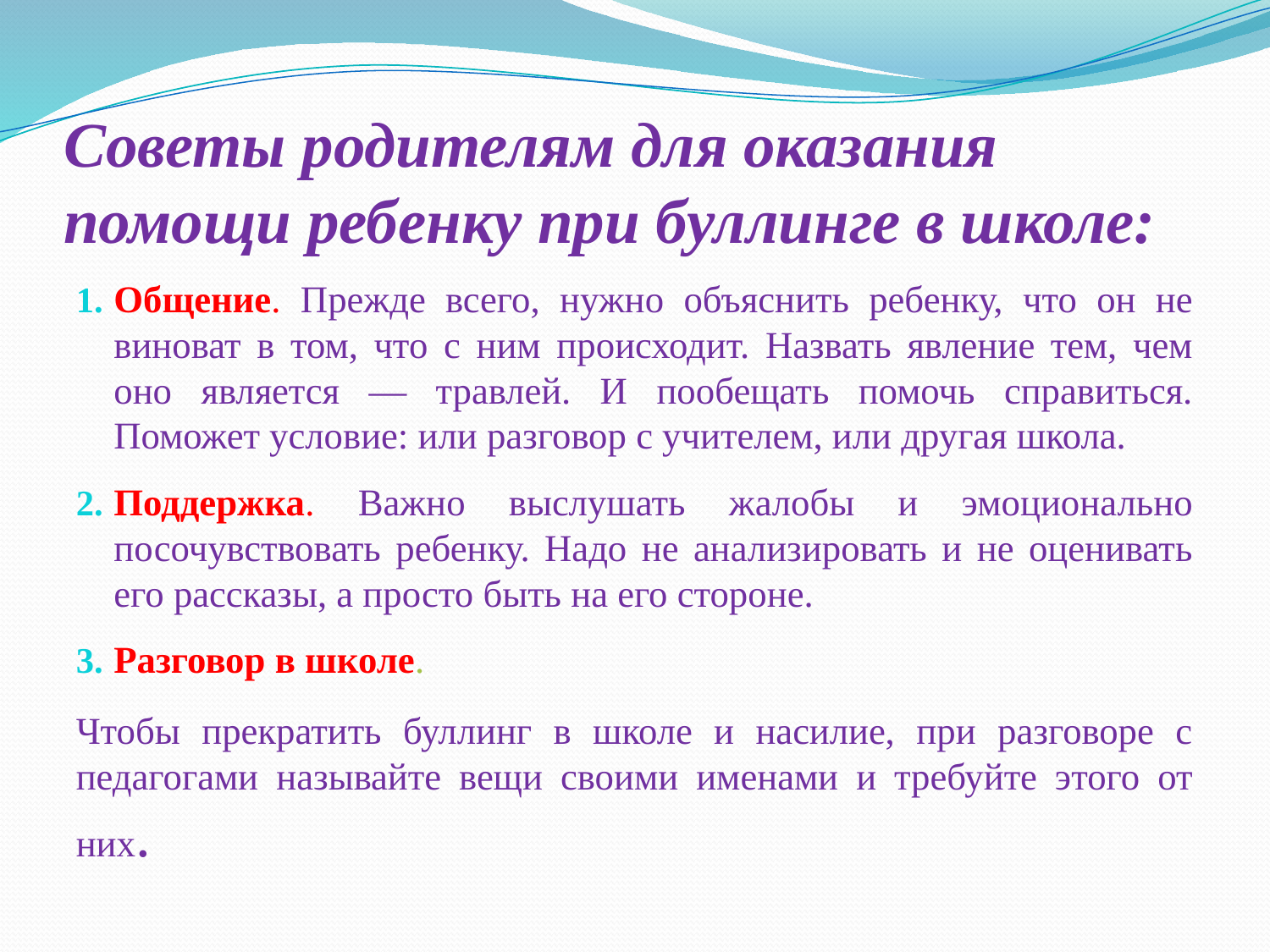

# Советы родителям для оказания помощи ребенку при буллинге в школе:
Общение. Прежде всего, нужно объяснить ребенку, что он не виноват в том, что с ним происходит. Назвать явление тем, чем оно является — травлей. И пообещать помочь справиться. Поможет условие: или разговор с учителем, или другая школа.
Поддержка. Важно выслушать жалобы и эмоционально посочувствовать ребенку. Надо не анализировать и не оценивать его рассказы, а просто быть на его стороне.
Разговор в школе.
Чтобы прекратить буллинг в школе и насилие, при разговоре с педагогами называйте вещи своими именами и требуйте этого от них.